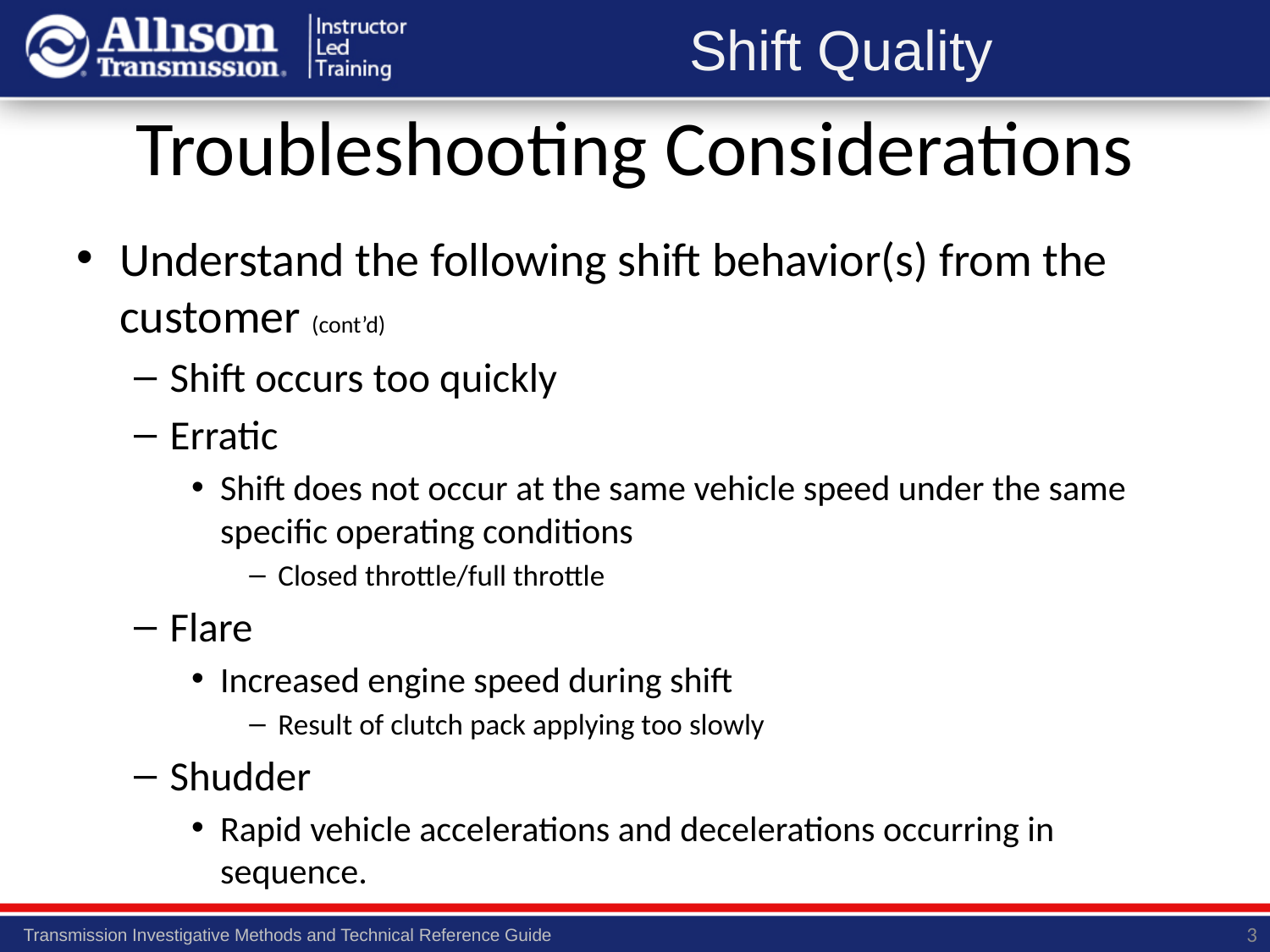

# Troubleshooting Considerations
Understand the following shift behavior(s) from the customer (cont’d)
Shift occurs too quickly
Erratic
Shift does not occur at the same vehicle speed under the same specific operating conditions
Closed throttle/full throttle
Flare
Increased engine speed during shift
Result of clutch pack applying too slowly
Shudder
Rapid vehicle accelerations and decelerations occurring in sequence.

3